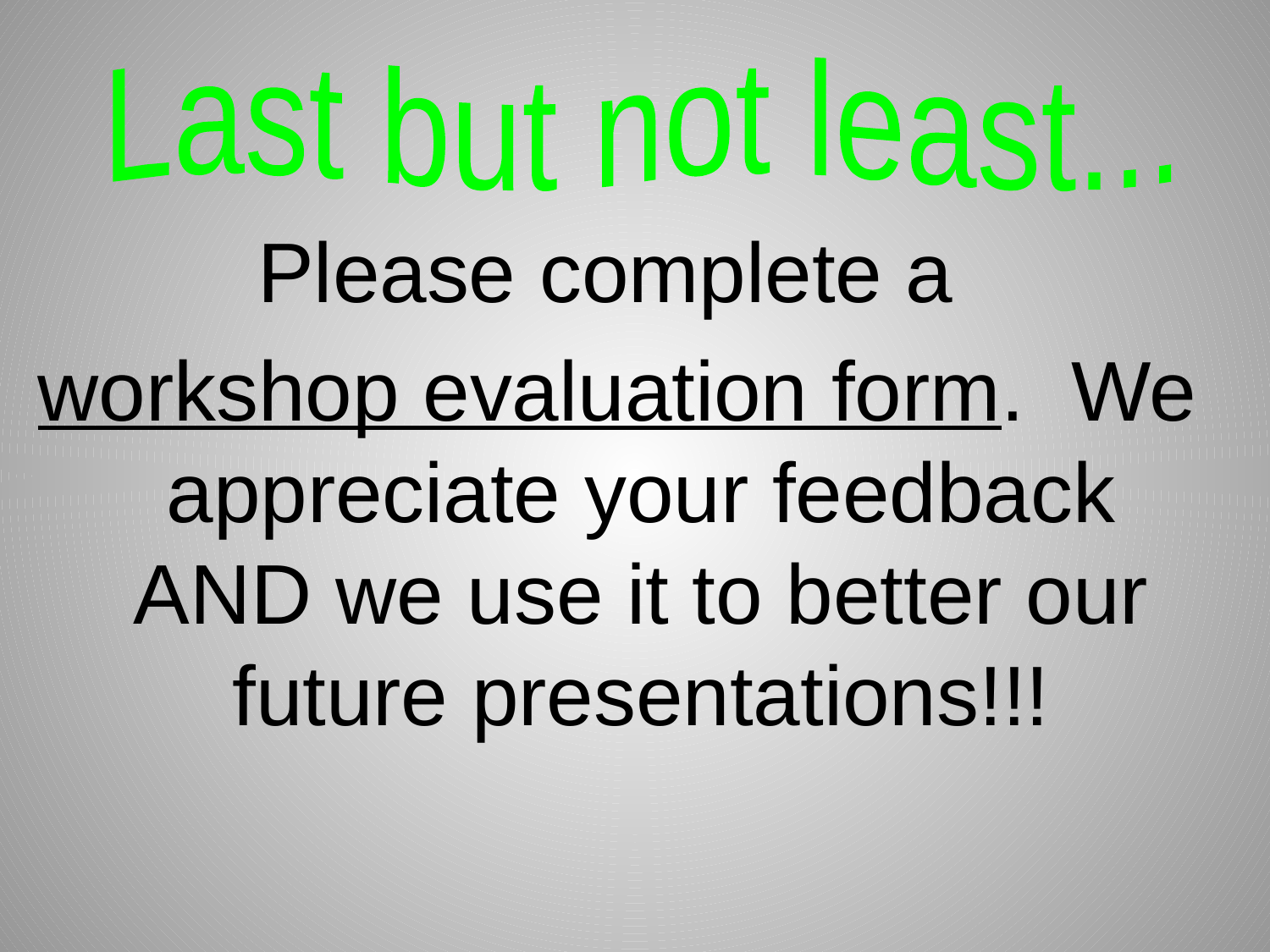

Last but not least...
Please complete a
workshop evaluation form.  We appreciate your feedback AND we use it to better our future presentations!!!